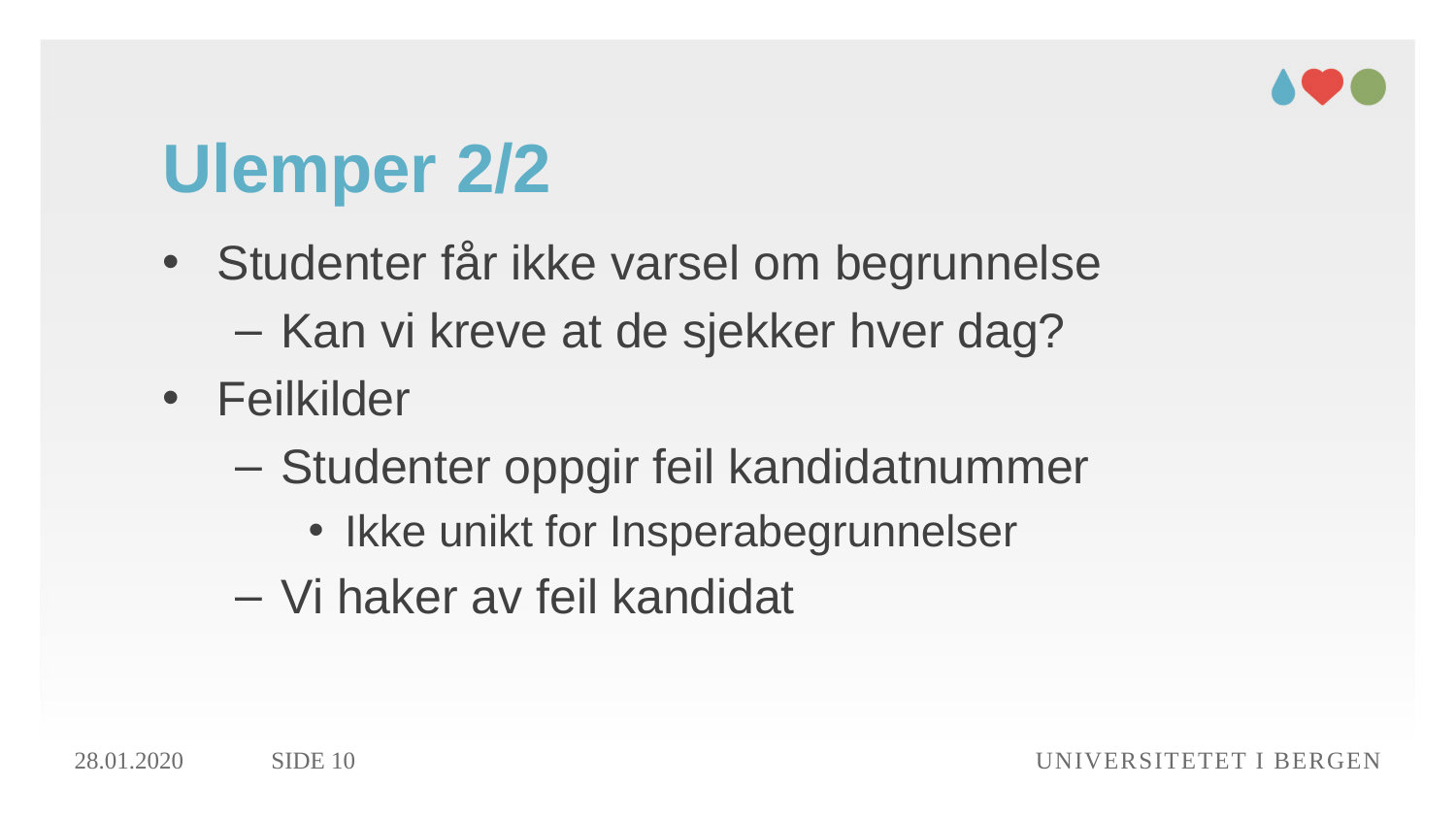

# Ulemper 2/2
Studenter får ikke varsel om begrunnelse
Kan vi kreve at de sjekker hver dag?
Feilkilder
Studenter oppgir feil kandidatnummer
Ikke unikt for Insperabegrunnelser
Vi haker av feil kandidat

28.01.2020
Side 10
Universitetet i Bergen